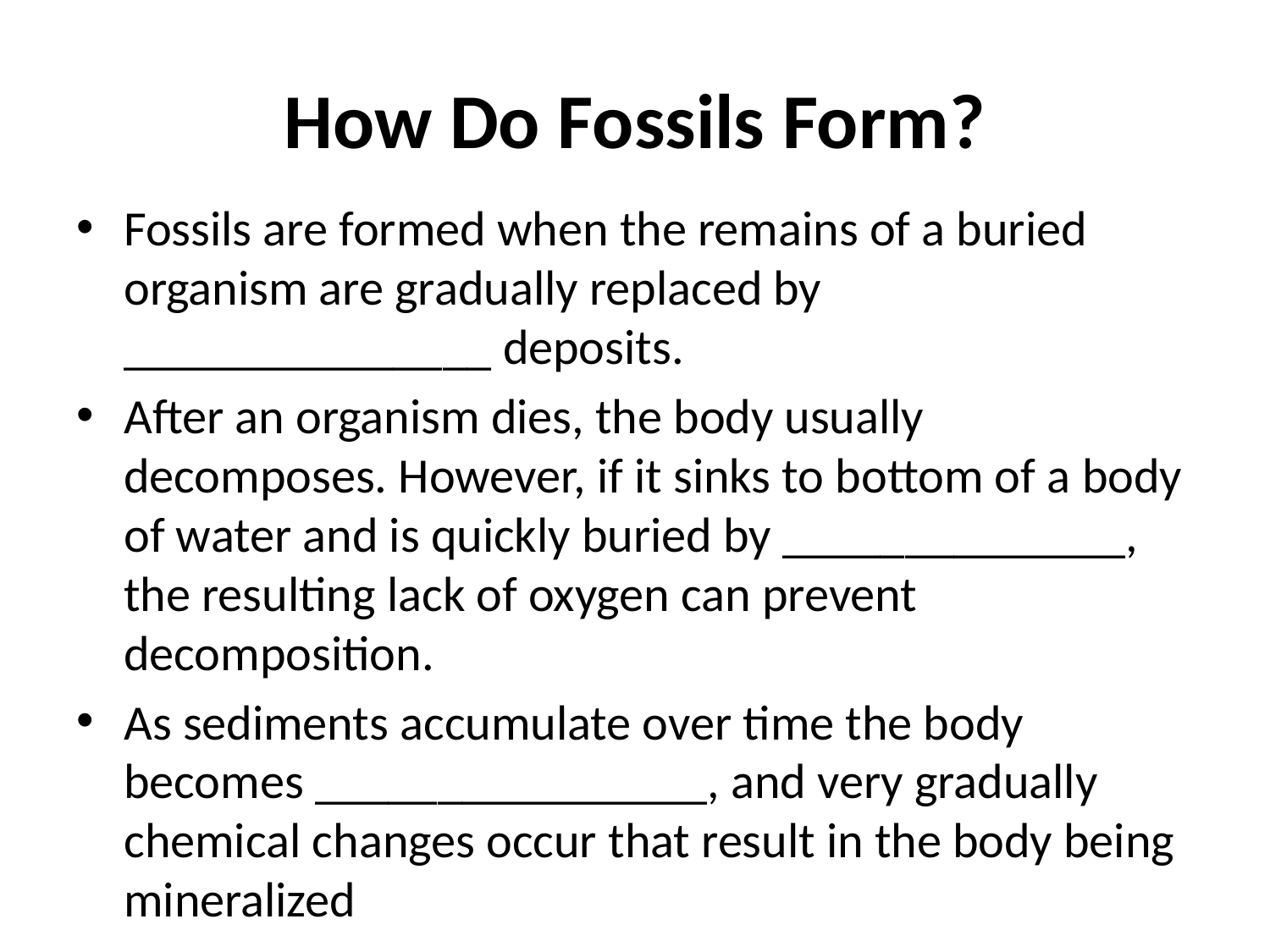

# How Do Fossils Form?
Fossils are formed when the remains of a buried organism are gradually replaced by _______________ deposits.
After an organism dies, the body usually decomposes. However, if it sinks to bottom of a body of water and is quickly buried by ______________, the resulting lack of oxygen can prevent decomposition.
As sediments accumulate over time the body becomes ________________, and very gradually chemical changes occur that result in the body being mineralized